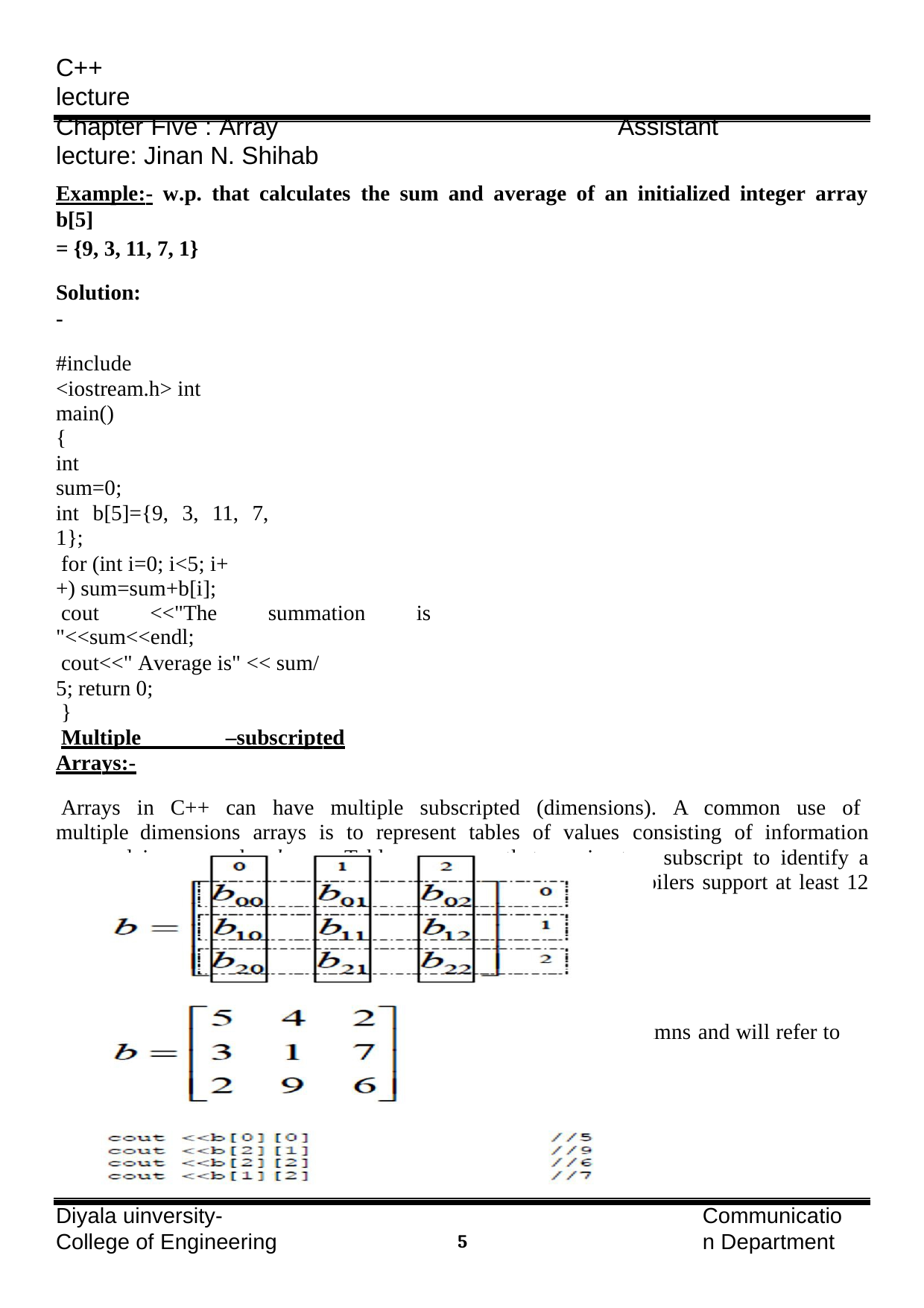

C++ lecture
Chapter Five : Array                                               Assistant lecture: Jinan N. Shihab

Example:- w.p. that calculates the sum and average of an initialized integer array b[5]
= {9, 3, 11, 7, 1}

Solution:-

#include <iostream.h> int main()
{
int sum=0;
int b[5]={9, 3, 11, 7, 1};
for (int i=0; i<5; i++) sum=sum+b[i];
cout <<"The summation is "<<sum<<endl;
cout<<" Average is" << sum/ 5; return 0;
}
Multiple –subscripted Arrays:-

Arrays  in  C++  can  have  multiple  subscripted  (dimensions).  A  common  use  of  multiple dimensions arrays is to represent tables of values consisting of information arranged in row and columns. Tables or arrays that require two subscript to identify a particular element are called double-subscripted arrays. C++ compilers support at least 12 array subscripts.
Ex:
Two dimensional array b[2][2] could be declared and initialized with: int b[2][2]={{1,2},{3,4}};
it means that b is two dimensional array with (2) rows and (2) columns and will refer to any element by its position number of the particular element:
cout <<b[0][1]
that means print the element exist in row no.1 and column no.2.

Diyala uinversity- College of Engineering
Communication Department
5